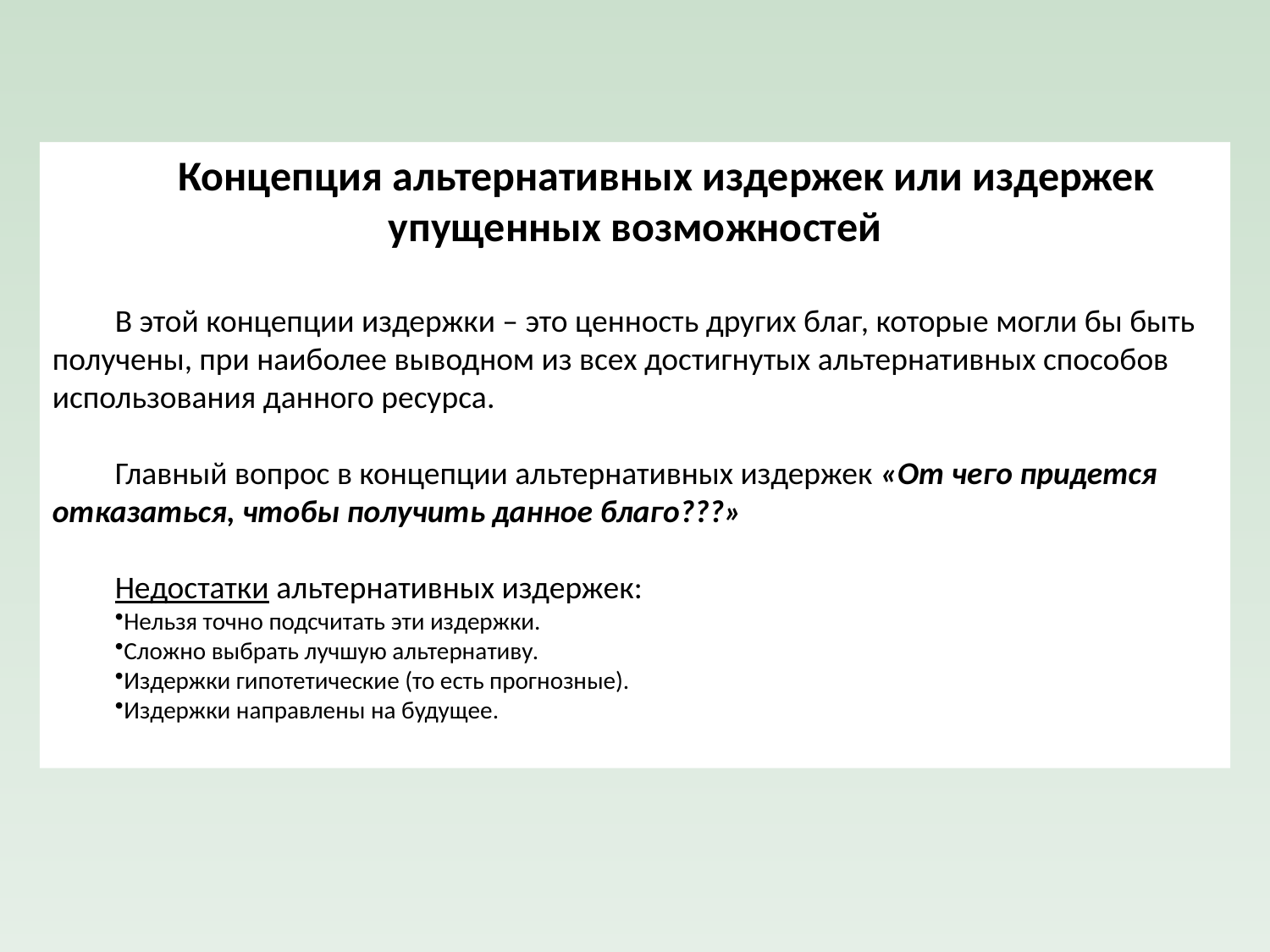

Концепция альтернативных издержек или издержек упущенных возможностей

В этой концепции издержки – это ценность других благ, которые могли бы быть получены, при наиболее выводном из всех достигнутых альтернативных способов использования данного ресурса.

Главный вопрос в концепции альтернативных издержек «От чего придется отказаться, чтобы получить данное благо???»

Недостатки альтернативных издержек:
Нельзя точно подсчитать эти издержки.
Сложно выбрать лучшую альтернативу.
Издержки гипотетические (то есть прогнозные).
Издержки направлены на будущее.